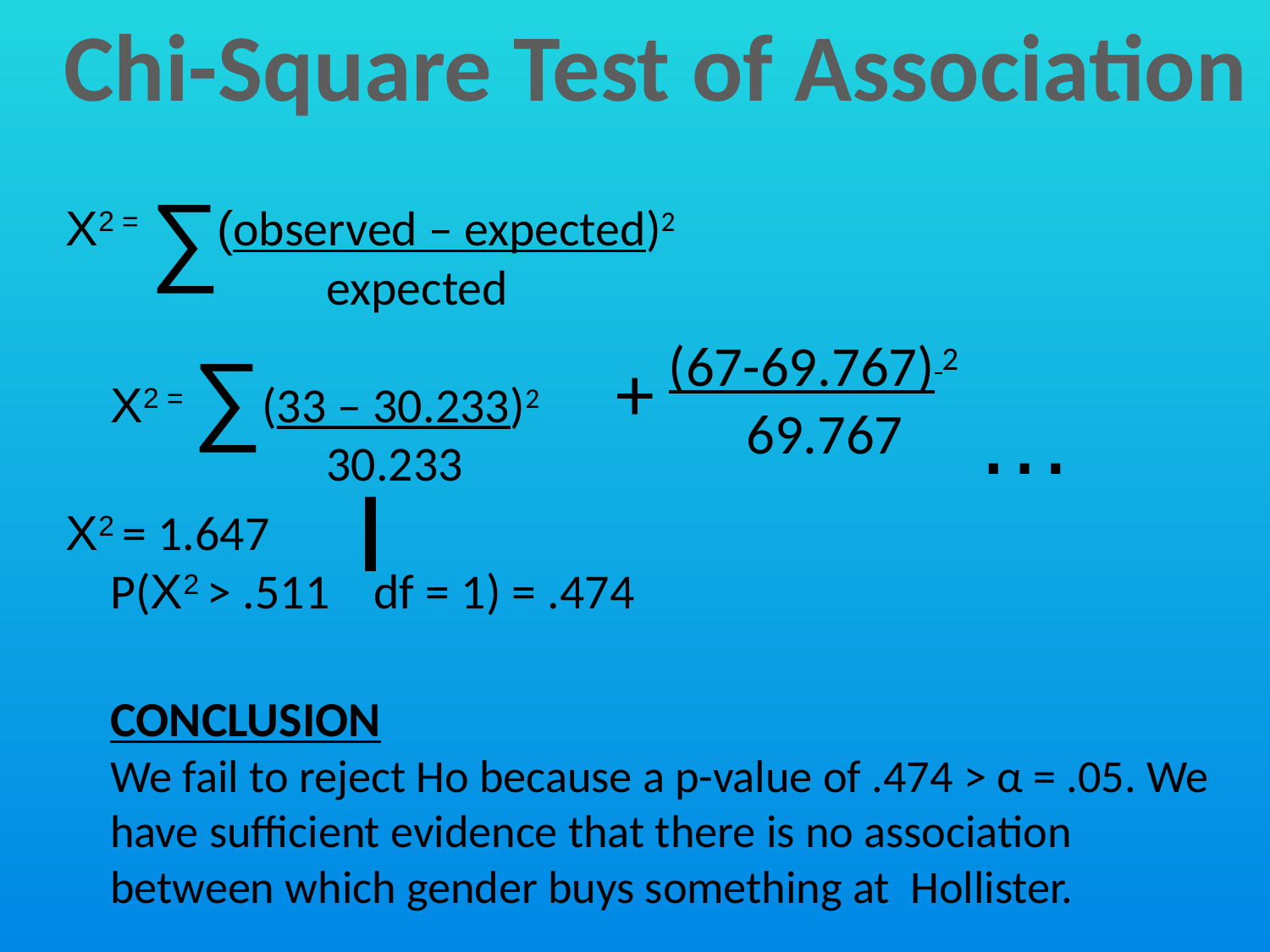

Chi-Square Test of Association
∑
X2 =          (observed – expected)2
                                  expected
X2 =          (33 – 30.233)2
                                  30.233
X2 = 1.647
P(X2 > .511    df = 1) = .474
CONCLUSION
We fail to reject Ho because a p-value of .474 > α = .05. We have sufficient evidence that there is no association between which gender buys something at  Hollister.

∑
(67-69.767) 2
    69.767

+
…